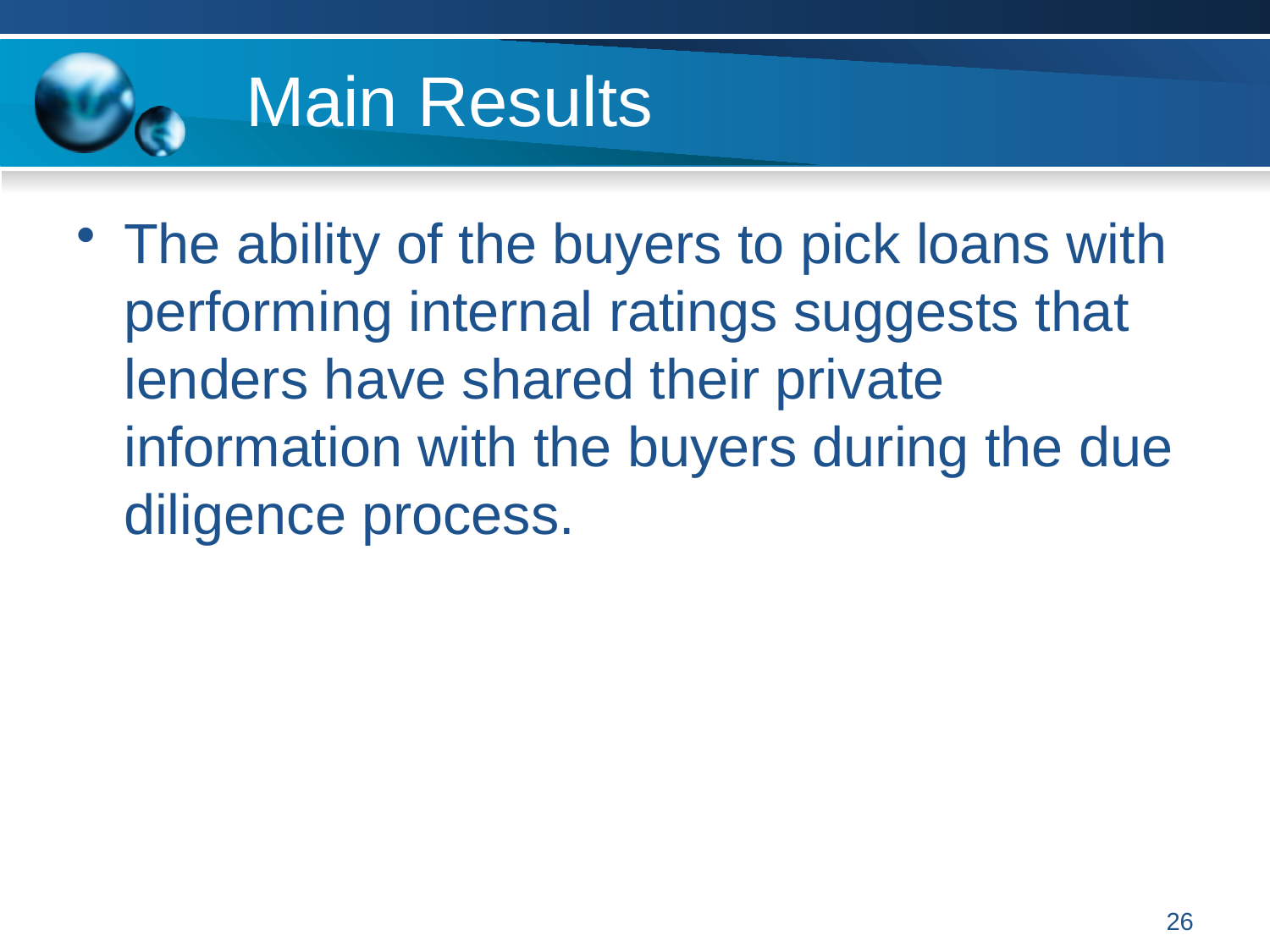

# Main Results
The ability of the buyers to pick loans with performing internal ratings suggests that lenders have shared their private information with the buyers during the due diligence process.

26